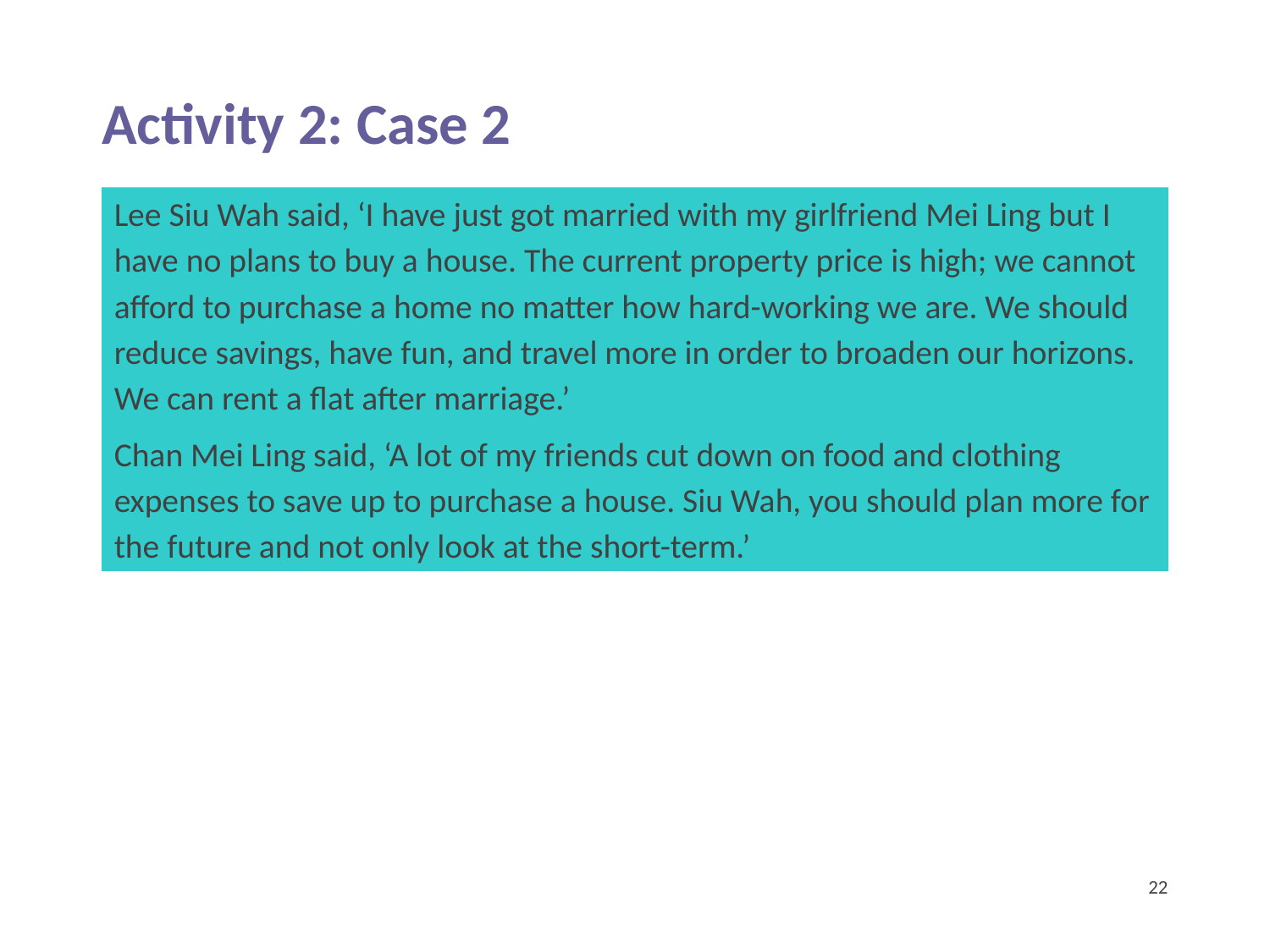

Activity 2: Case 2
Lee Siu Wah said, ‘I have just got married with my girlfriend Mei Ling but I have no plans to buy a house. The current property price is high; we cannot afford to purchase a home no matter how hard-working we are. We should reduce savings, have fun, and travel more in order to broaden our horizons. We can rent a flat after marriage.’
Chan Mei Ling said, ‘A lot of my friends cut down on food and clothing expenses to save up to purchase a house. Siu Wah, you should plan more for the future and not only look at the short-term.’
22